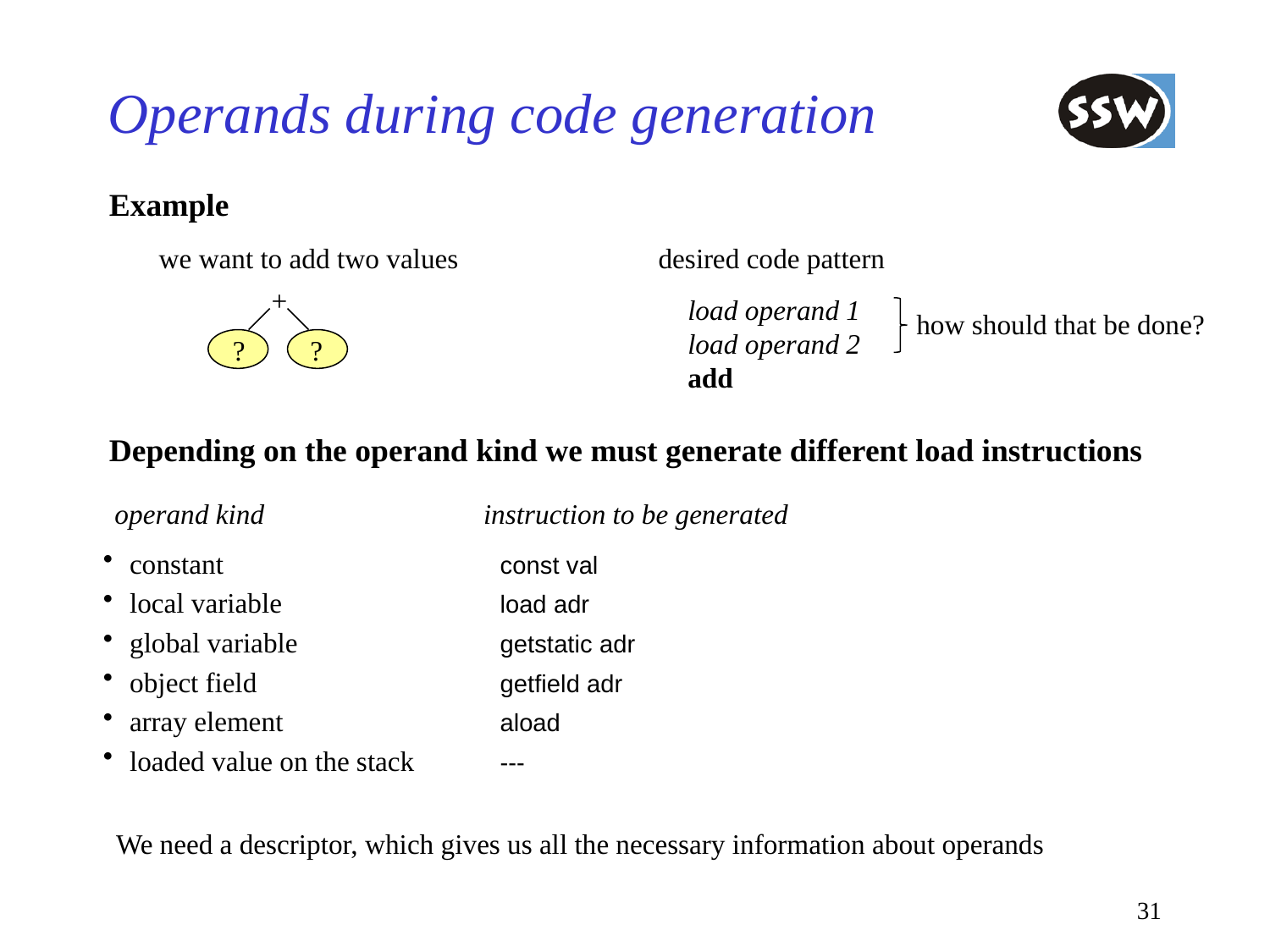

# Operands during code generation
Example
we want to add two values
desired code pattern
+
load operand 1
load operand 2
add

how should that be done?

?
?

Depending on the operand kind we must generate different load instructions
operand kind
instruction to be generated
constant	const val
local variable	load adr
global variable	getstatic adr
object field	getfield adr
array element	aload
loaded value on the stack	---
We need a descriptor, which gives us all the necessary information about operands
31